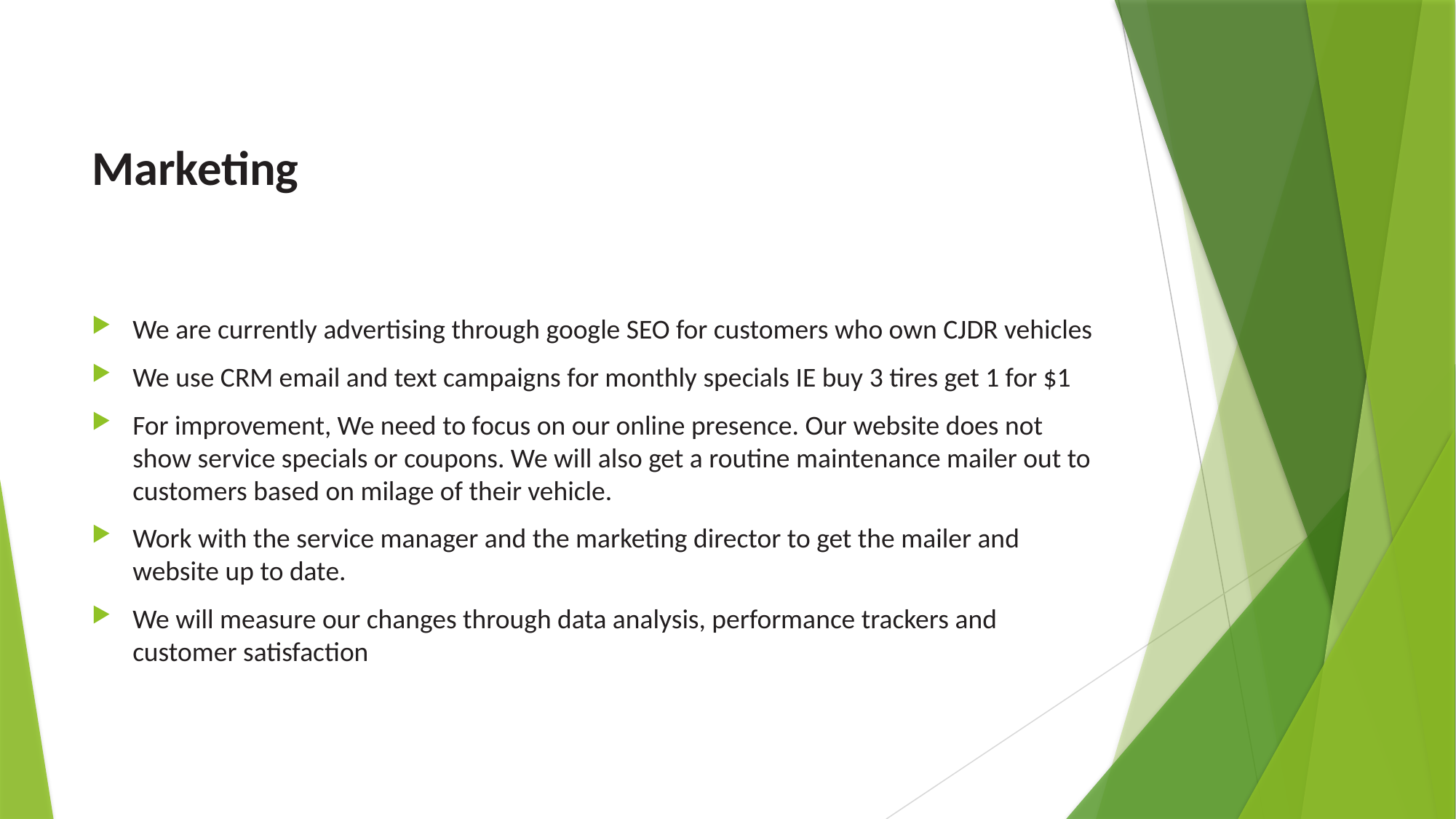

# Marketing

We are currently advertising through google SEO for customers who own CJDR vehicles
We use CRM email and text campaigns for monthly specials IE buy 3 tires get 1 for $1
For improvement, We need to focus on our online presence. Our website does not show service specials or coupons. We will also get a routine maintenance mailer out to customers based on milage of their vehicle.
Work with the service manager and the marketing director to get the mailer and website up to date.
We will measure our changes through data analysis, performance trackers and customer satisfaction